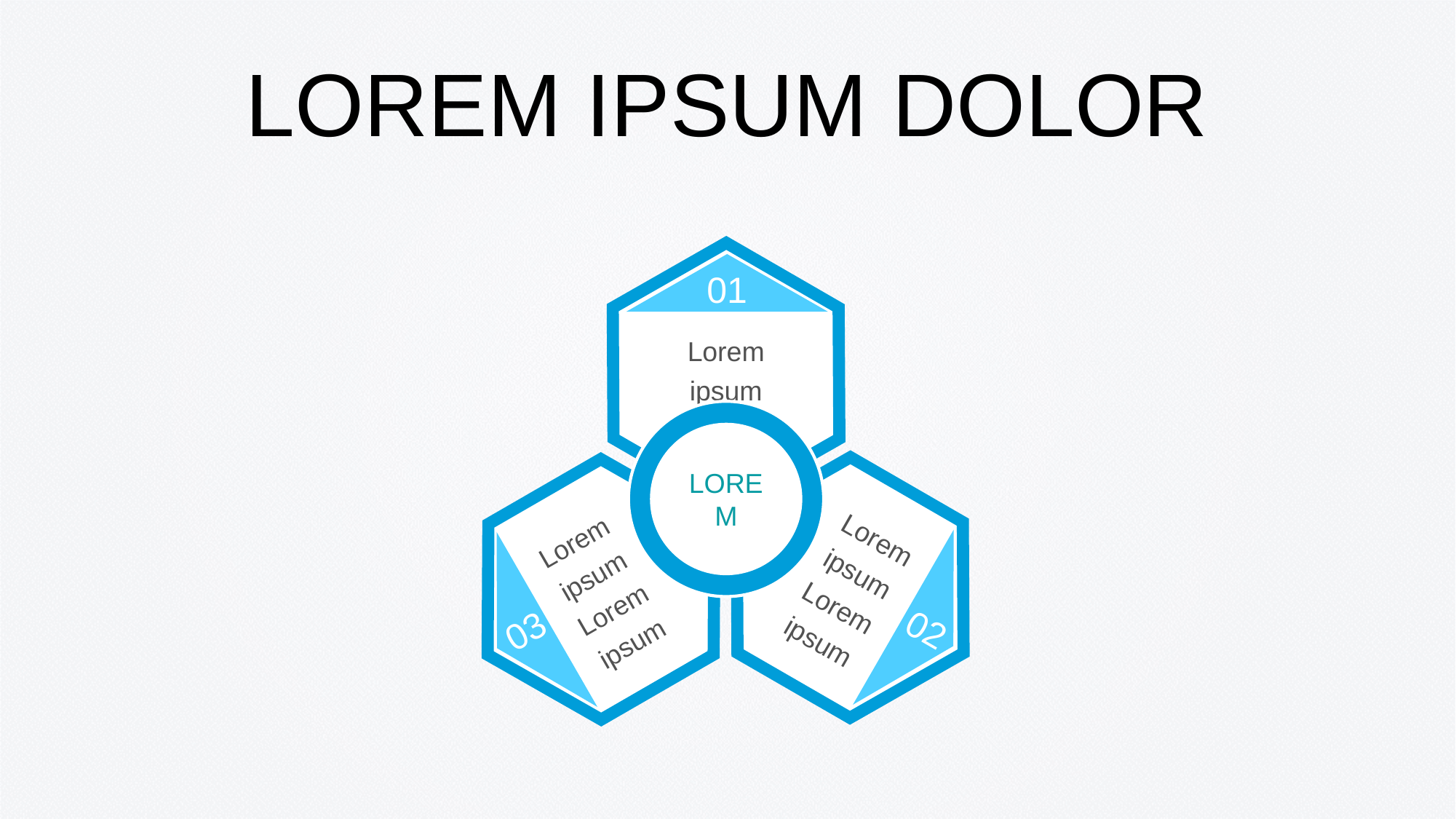

# LOREM IPSUM DOLOR
Lorem
ipsum
01

LOREM
Lorem ipsum
Lorem ipsum
Lorem ipsum
Lorem ipsum
02
03